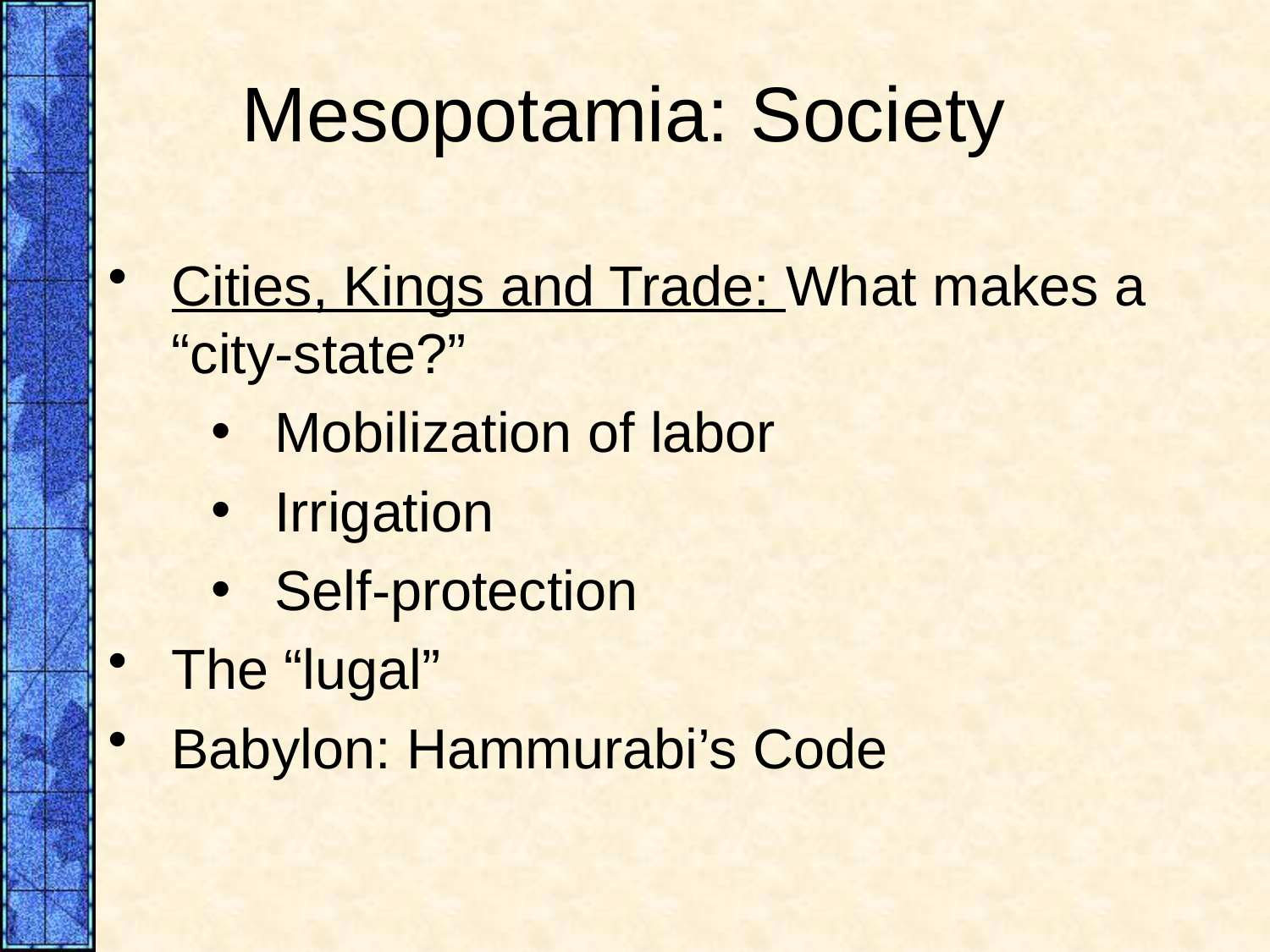

# Mesopotamia: Society
Cities, Kings and Trade: What makes a “city-state?”
Mobilization of labor
Irrigation
Self-protection
The “lugal”
Babylon: Hammurabi’s Code